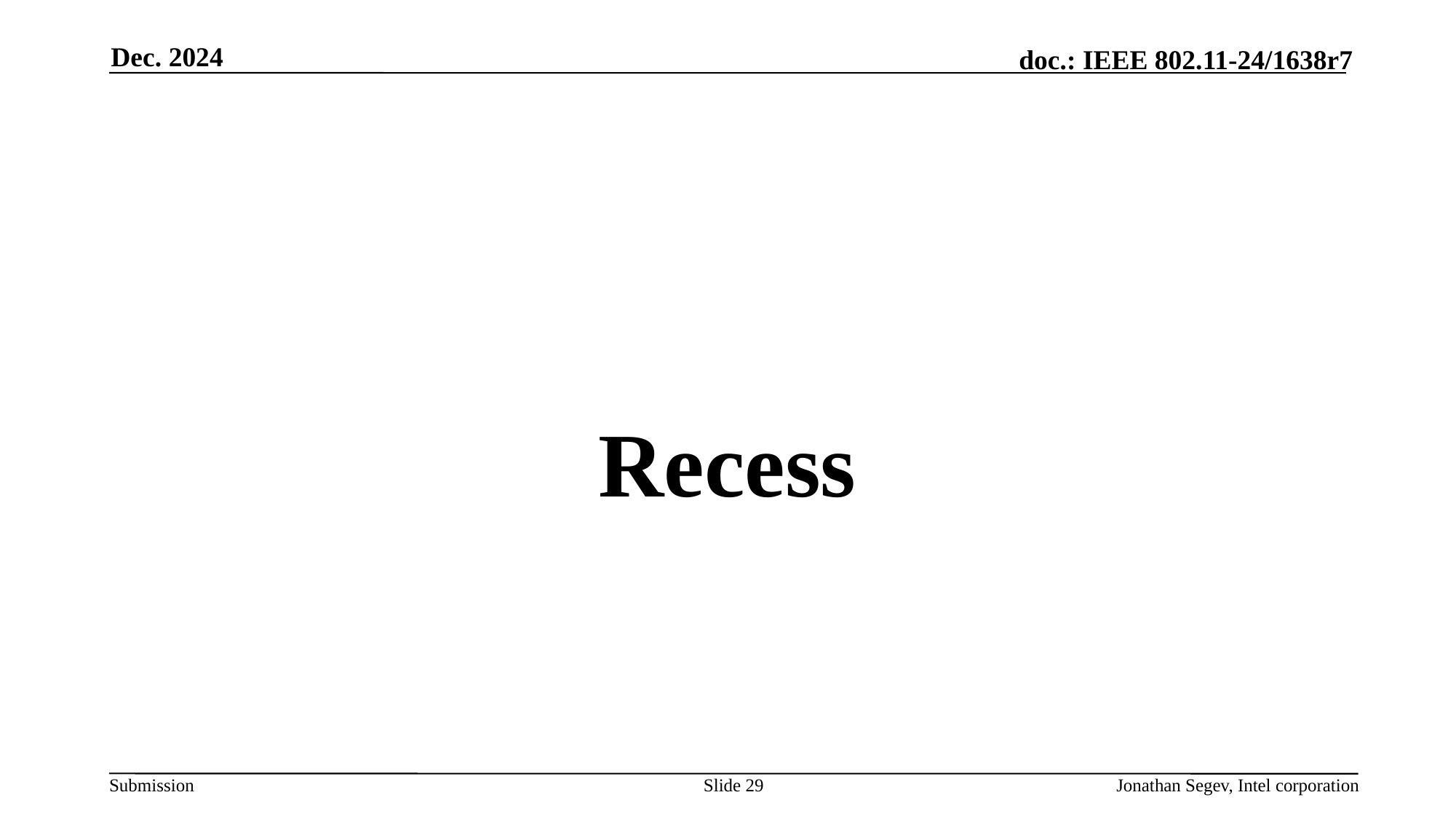

Dec. 2024
#

Recess
Slide 29
Jonathan Segev, Intel corporation